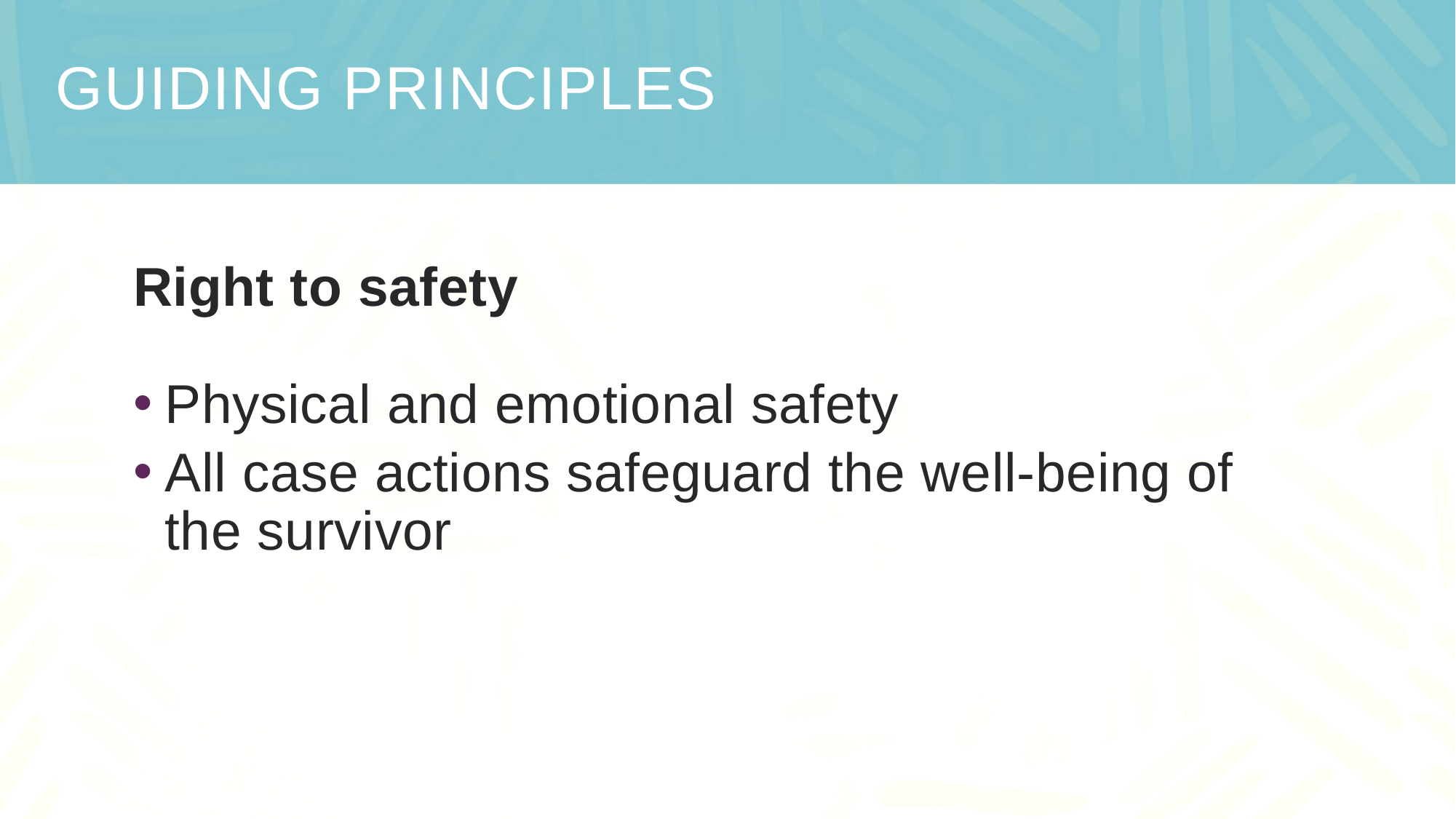

# Guiding Principles
Right to safety

Physical and emotional safety
All case actions safeguard the well-being of the survivor